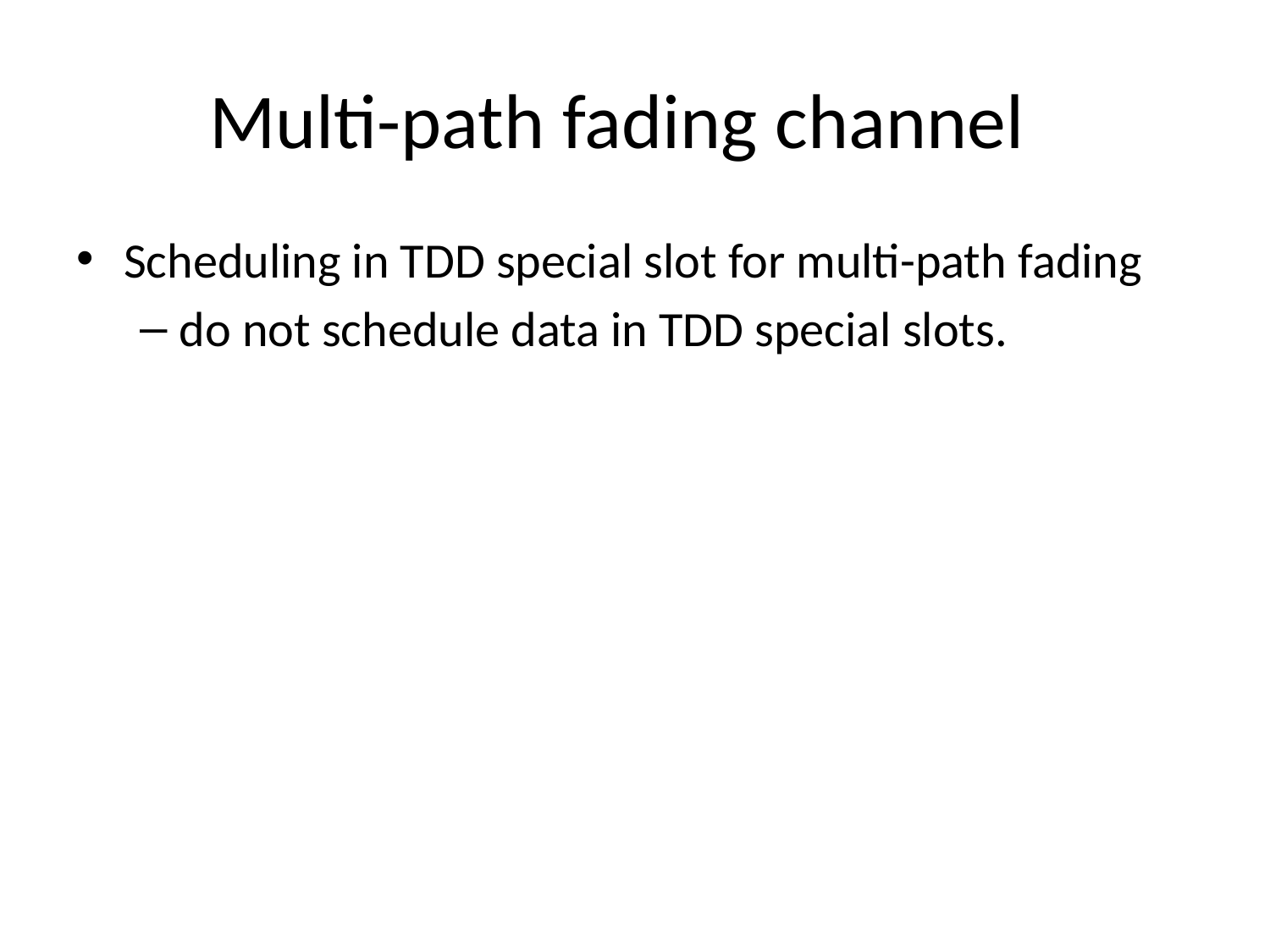

# Multi-path fading channel
Scheduling in TDD special slot for multi-path fading
do not schedule data in TDD special slots.